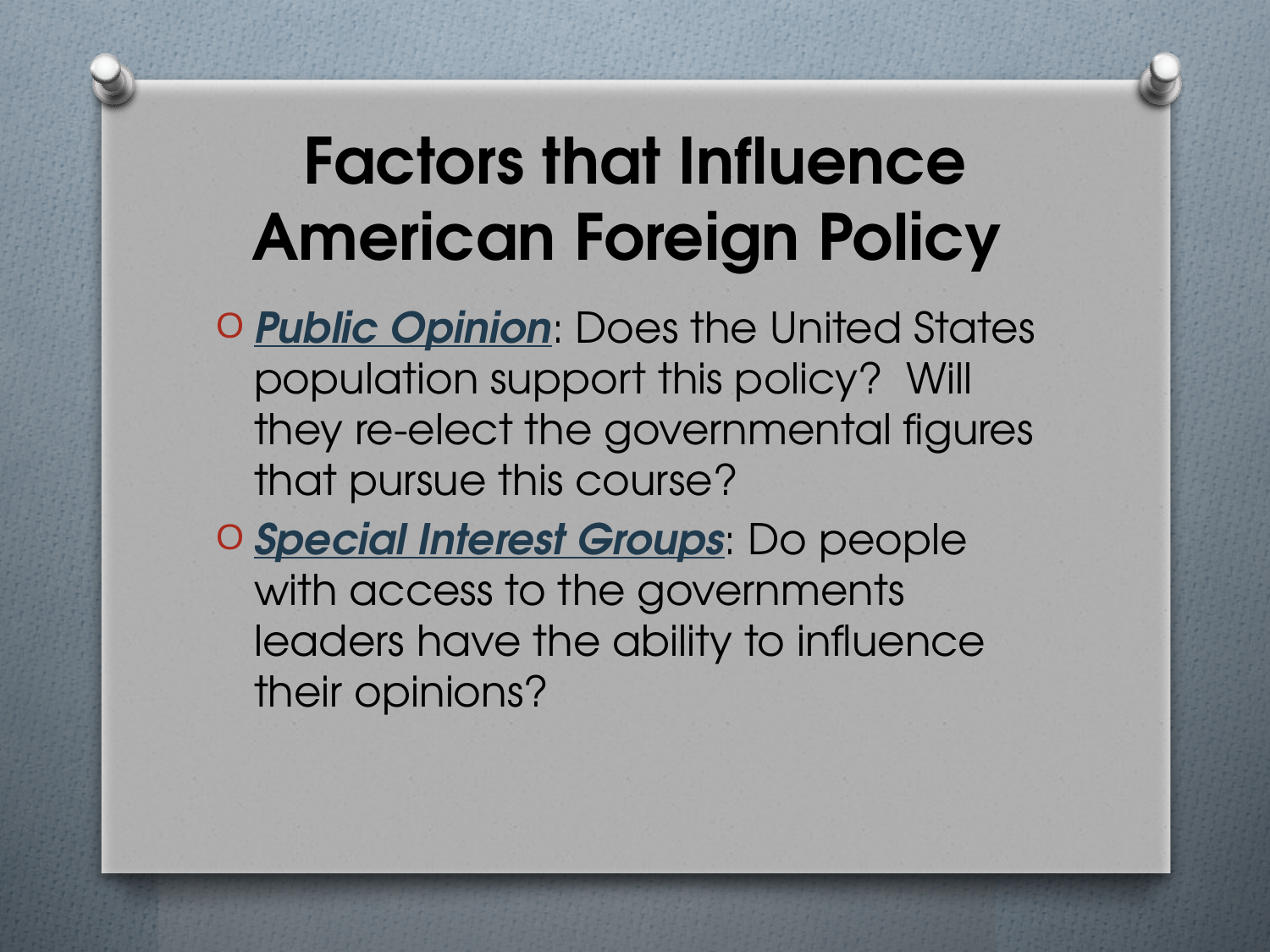

# Factors that Influence American Foreign Policy
Public Opinion: Does the United States population support this policy?  Will they re-elect the governmental figures that pursue this course?
Special Interest Groups: Do people with access to the governments leaders have the ability to influence their opinions?